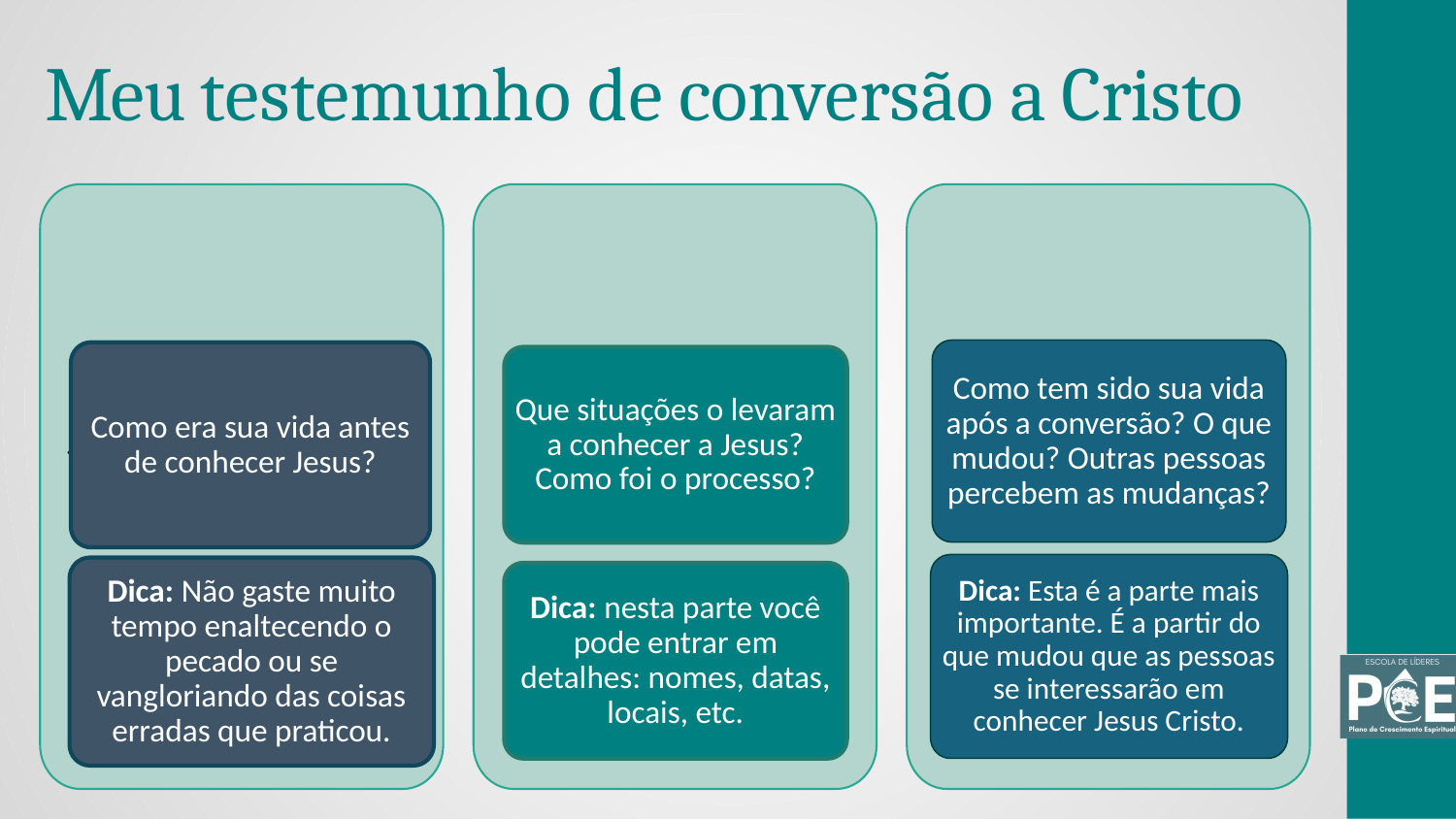

# Meu testemunho de conversão a Cristo

1ª parte: Antes da Conversão

2ª parte:
A Conversão

3ª parte: Depois da Conversão
Como tem sido sua vida após a conversão? O que mudou? Outras pessoas percebem as mudanças?

Como era sua vida antes de conhecer Jesus?

Que situações o levaram a conhecer a Jesus? Como foi o processo?
Dica: Não gaste muito tempo enaltecendo o pecado ou se vangloriando das coisas erradas que praticou.

Dica: Esta é a parte mais importante. É a partir do que mudou que as pessoas se interessarão em conhecer Jesus Cristo.

Dica: nesta parte você pode entrar em detalhes: nomes, datas, locais, etc.